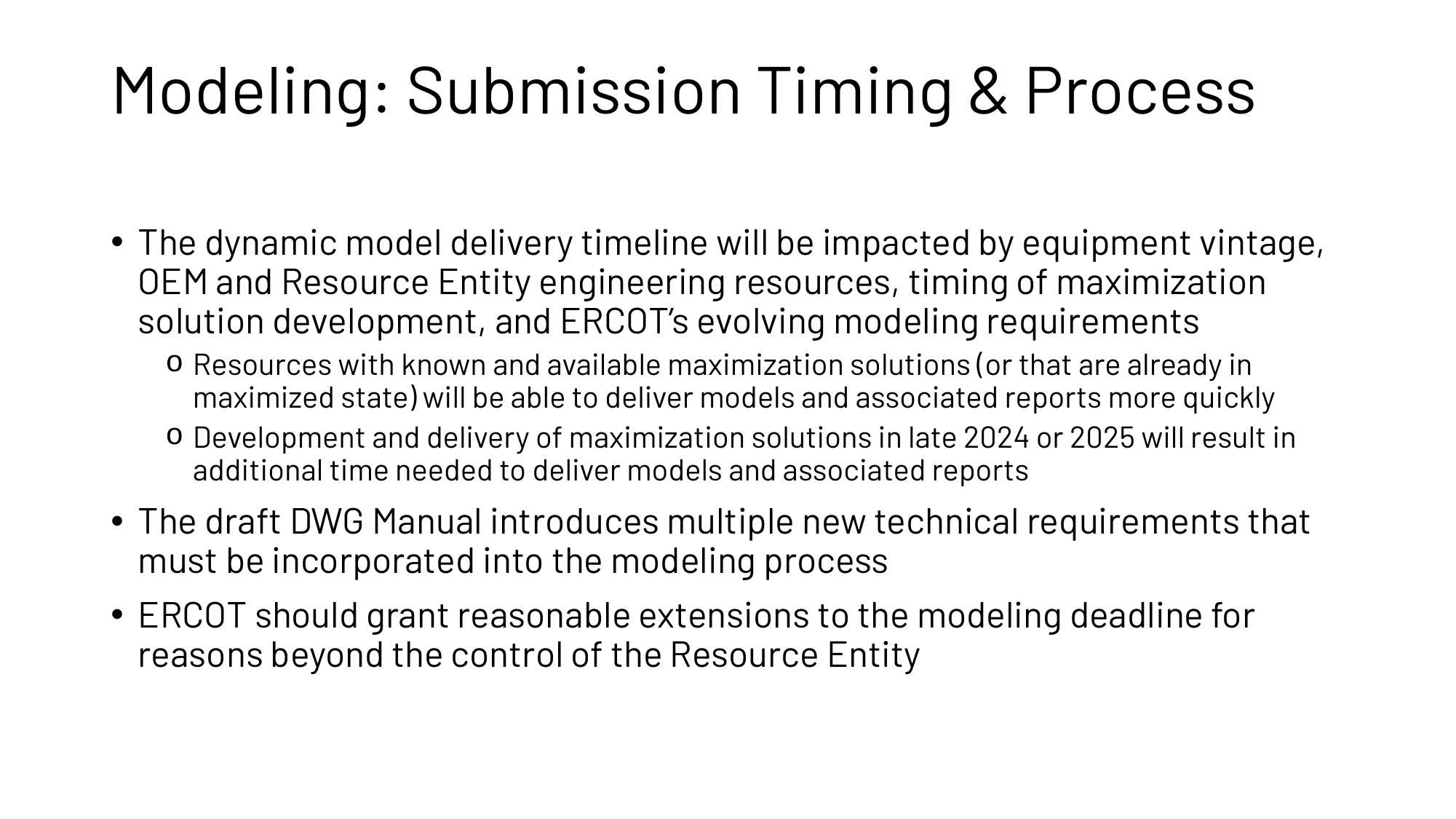

# Modeling: Submission Timing & Process
The dynamic model delivery timeline will be impacted by equipment vintage, OEM and Resource Entity engineering resources, timing of maximization solution development, and ERCOT’s evolving modeling requirements
Resources with known and available maximization solutions (or that are already in maximized state) will be able to deliver models and associated reports more quickly
Development and delivery of maximization solutions in late 2024 or 2025 will result in additional time needed to deliver models and associated reports
The draft DWG Manual introduces multiple new technical requirements that must be incorporated into the modeling process
ERCOT should grant reasonable extensions to the modeling deadline for reasons beyond the control of the Resource Entity